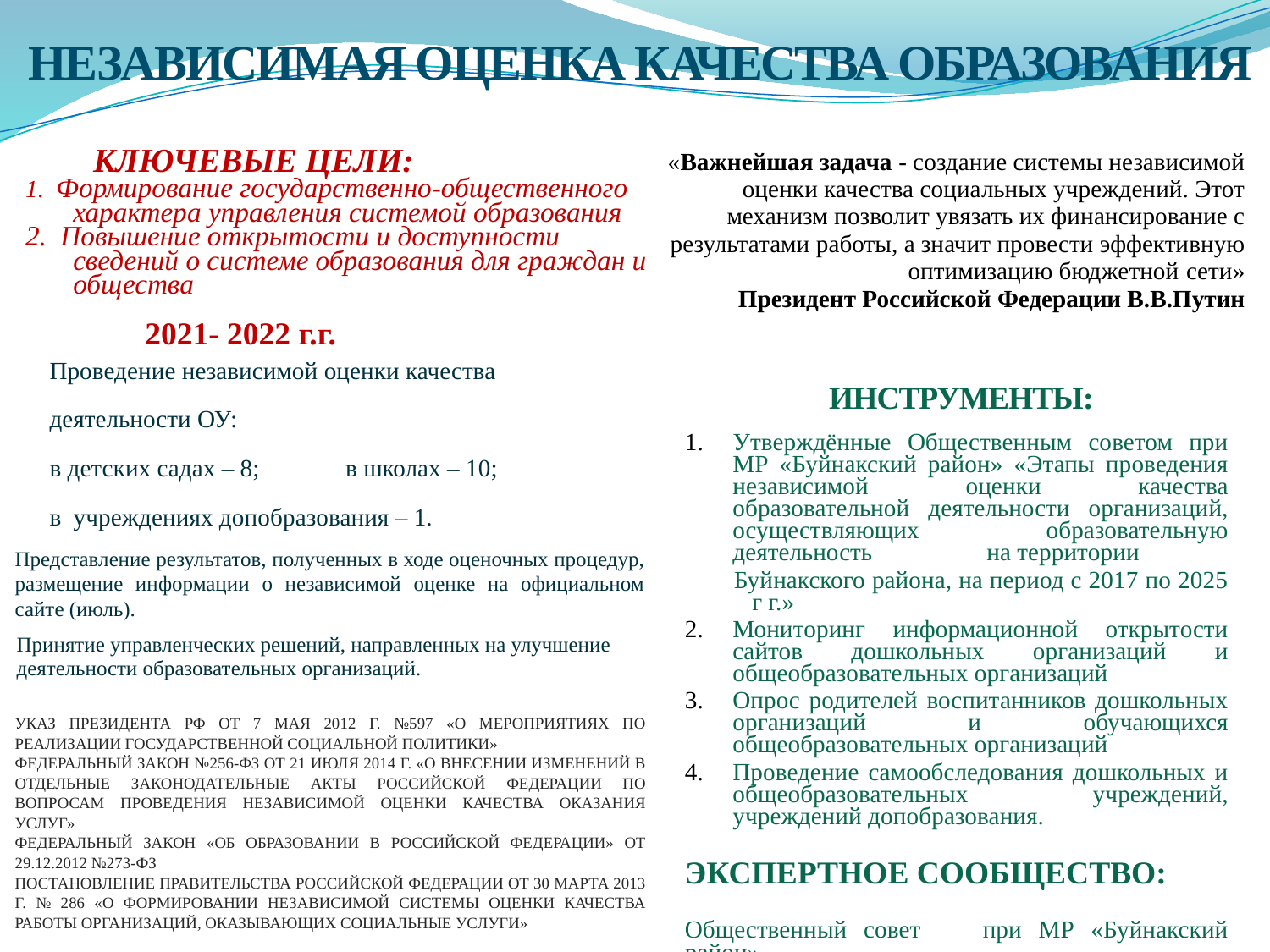

| НЕЗАВИСИМАЯ ОЦЕНКА КАЧЕСТВА ОБРАЗОВАНИЯ |
| --- |
| КЛЮЧЕВЫЕ ЦЕЛИ: 1. Формирование государственно-общественного характера управления системой образования 2. Повышение открытости и доступности сведений о системе образования для граждан и общества |
| --- |
| «Важнейшая задача - создание системы независимой оценки качества социальных учреждений. Этот механизм позволит увязать их финансирование с результатами работы, а значит провести эффективную оптимизацию бюджетной сети» Президент Российской Федерации В.В.Путин |
| --- |
| 2021- 2022 г.г. |
| --- |
| Проведение независимой оценки качества деятельности ОУ: в детских садах – 8; в школах – 10; в учреждениях допобразования – 1. |
| --- |
| ИНСТРУМЕНТЫ: Утверждённые Общественным советом при МР «Буйнакский район» «Этапы проведения независимой оценки качества образовательной деятельности организаций, осуществляющих образовательную деятельность на территории Буйнакского района, на период с 2017 по 2025 г г.» Мониторинг информационной открытости сайтов дошкольных организаций и общеобразовательных организаций Опрос родителей воспитанников дошкольных организаций и обучающихся общеобразовательных организаций Проведение самообследования дошкольных и общеобразовательных учреждений, учреждений допобразования. ЭКСПЕРТНОЕ СООБЩЕСТВО: Общественный совет при МР «Буйнакский район» |
| --- |
| Представление результатов, полученных в ходе оценочных процедур, размещение информации о независимой оценке на официальном сайте (июль). |
| --- |
| Принятие управленческих решений, направленных на улучшение деятельности образовательных организаций. |
| --- |
| УКАЗ ПРЕЗИДЕНТА РФ ОТ 7 МАЯ 2012 Г. №597 «О МЕРОПРИЯТИЯХ ПО РЕАЛИЗАЦИИ ГОСУДАРСТВЕННОЙ СОЦИАЛЬНОЙ ПОЛИТИКИ» ФЕДЕРАЛЬНЫЙ ЗАКОН №256-ФЗ ОТ 21 ИЮЛЯ 2014 Г. «О ВНЕСЕНИИ ИЗМЕНЕНИЙ В ОТДЕЛЬНЫЕ ЗАКОНОДАТЕЛЬНЫЕ АКТЫ РОССИЙСКОЙ ФЕДЕРАЦИИ ПО ВОПРОСАМ ПРОВЕДЕНИЯ НЕЗАВИСИМОЙ ОЦЕНКИ КАЧЕСТВА ОКАЗАНИЯ УСЛУГ» ФЕДЕРАЛЬНЫЙ ЗАКОН «ОБ ОБРАЗОВАНИИ В РОССИЙСКОЙ ФЕДЕРАЦИИ» ОТ 29.12.2012 №273-ФЗ ПОСТАНОВЛЕНИЕ ПРАВИТЕЛЬСТВА РОССИЙСКОЙ ФЕДЕРАЦИИ ОТ 30 МАРТА 2013 Г. № 286 «О ФОРМИРОВАНИИ НЕЗАВИСИМОЙ СИСТЕМЫ ОЦЕНКИ КАЧЕСТВА РАБОТЫ ОРГАНИЗАЦИЙ, ОКАЗЫВАЮЩИХ СОЦИАЛЬНЫЕ УСЛУГИ» |
| --- |